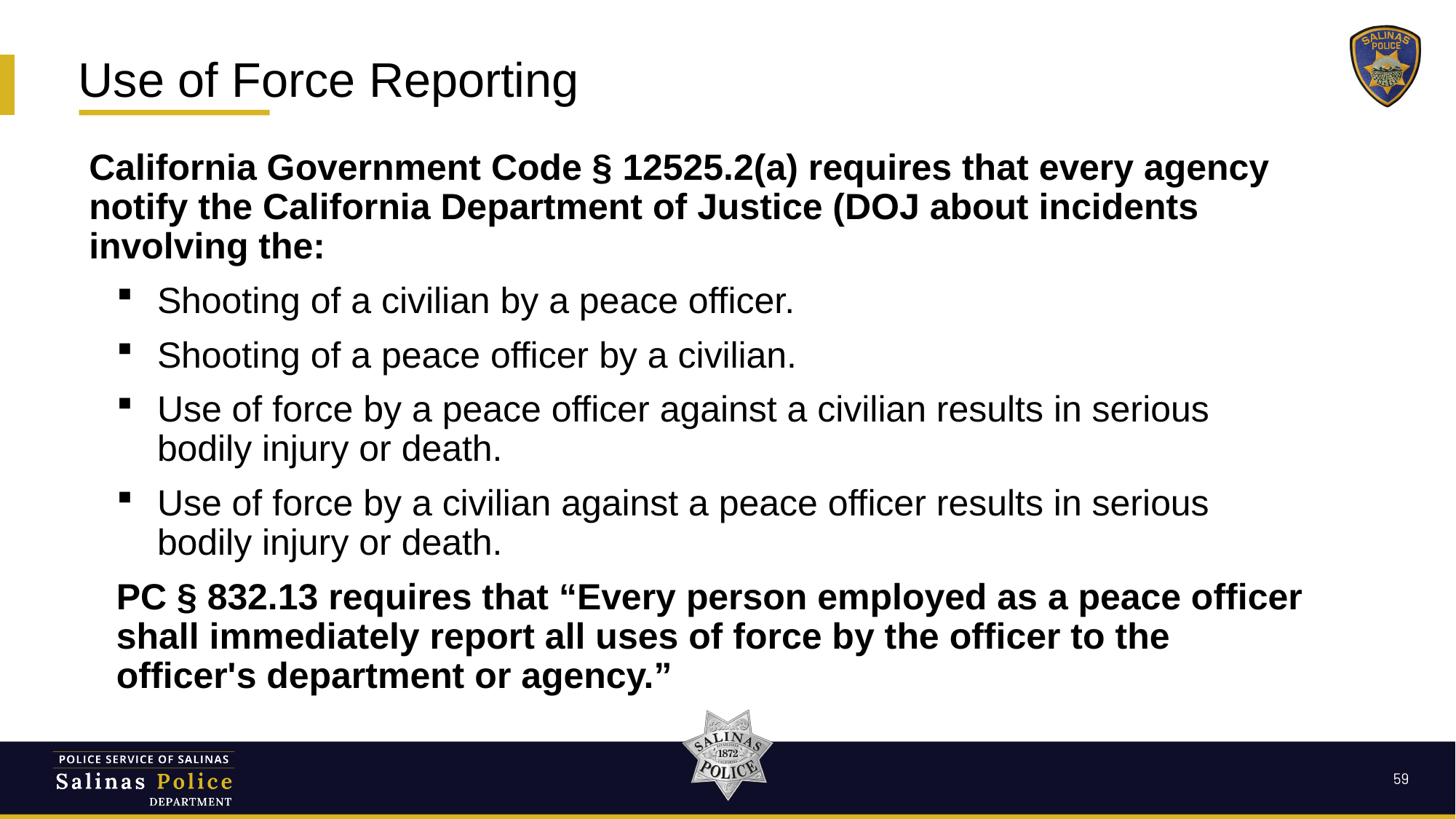

# Use of Force Reporting
California Government Code § 12525.2(a) requires that every agency notify the California Department of Justice (DOJ about incidents involving the:
Shooting of a civilian by a peace officer.
Shooting of a peace officer by a civilian.
Use of force by a peace officer against a civilian results in serious bodily injury or death.
Use of force by a civilian against a peace officer results in serious bodily injury or death.
PC § 832.13 requires that “Every person employed as a peace officer shall immediately report all uses of force by the officer to the officer's department or agency.”